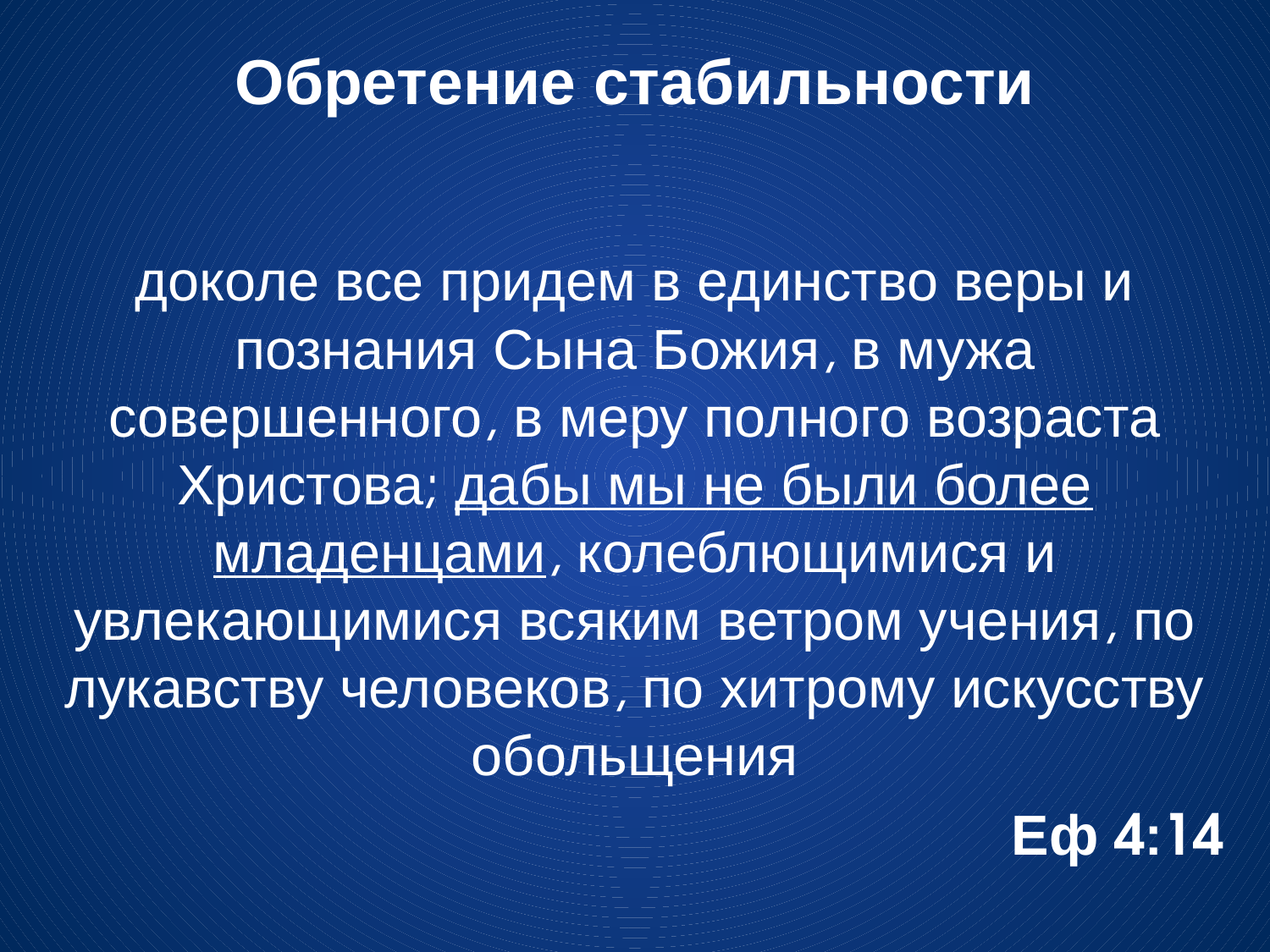

# Обретение стабильности
доколе все придем в единство веры и познания Сына Божия, в мужа совершенного, в меру полного возраста Христова; дабы мы не были более младенцами, колеблющимися и увлекающимися всяким ветром учения, по лукавству человеков, по хитрому искусству обольщения
Еф 4:14